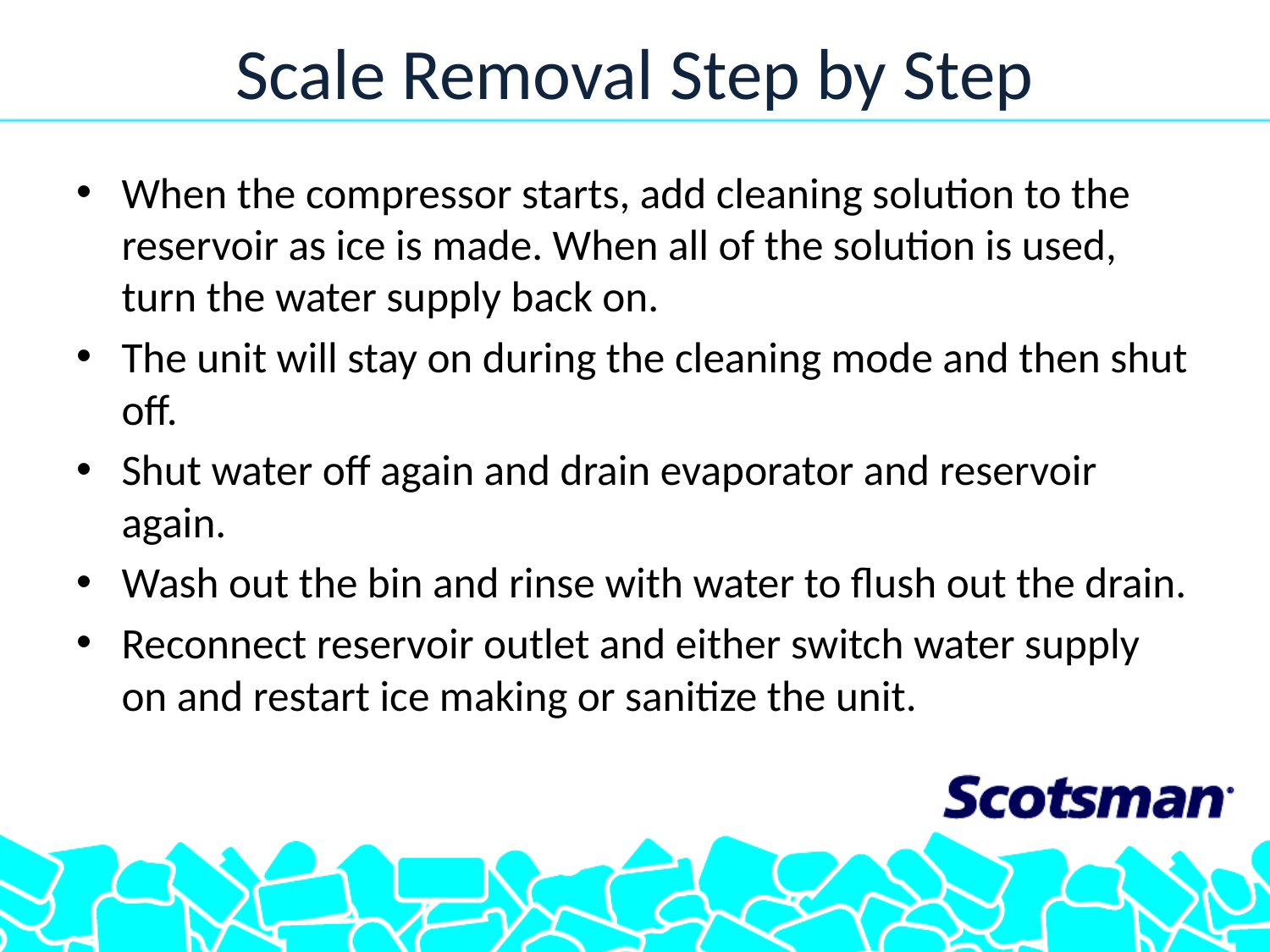

# Scale Removal Step by Step
When the compressor starts, add cleaning solution to the reservoir as ice is made. When all of the solution is used, turn the water supply back on.
The unit will stay on during the cleaning mode and then shut off.
Shut water off again and drain evaporator and reservoir again.
Wash out the bin and rinse with water to flush out the drain.
Reconnect reservoir outlet and either switch water supply on and restart ice making or sanitize the unit.